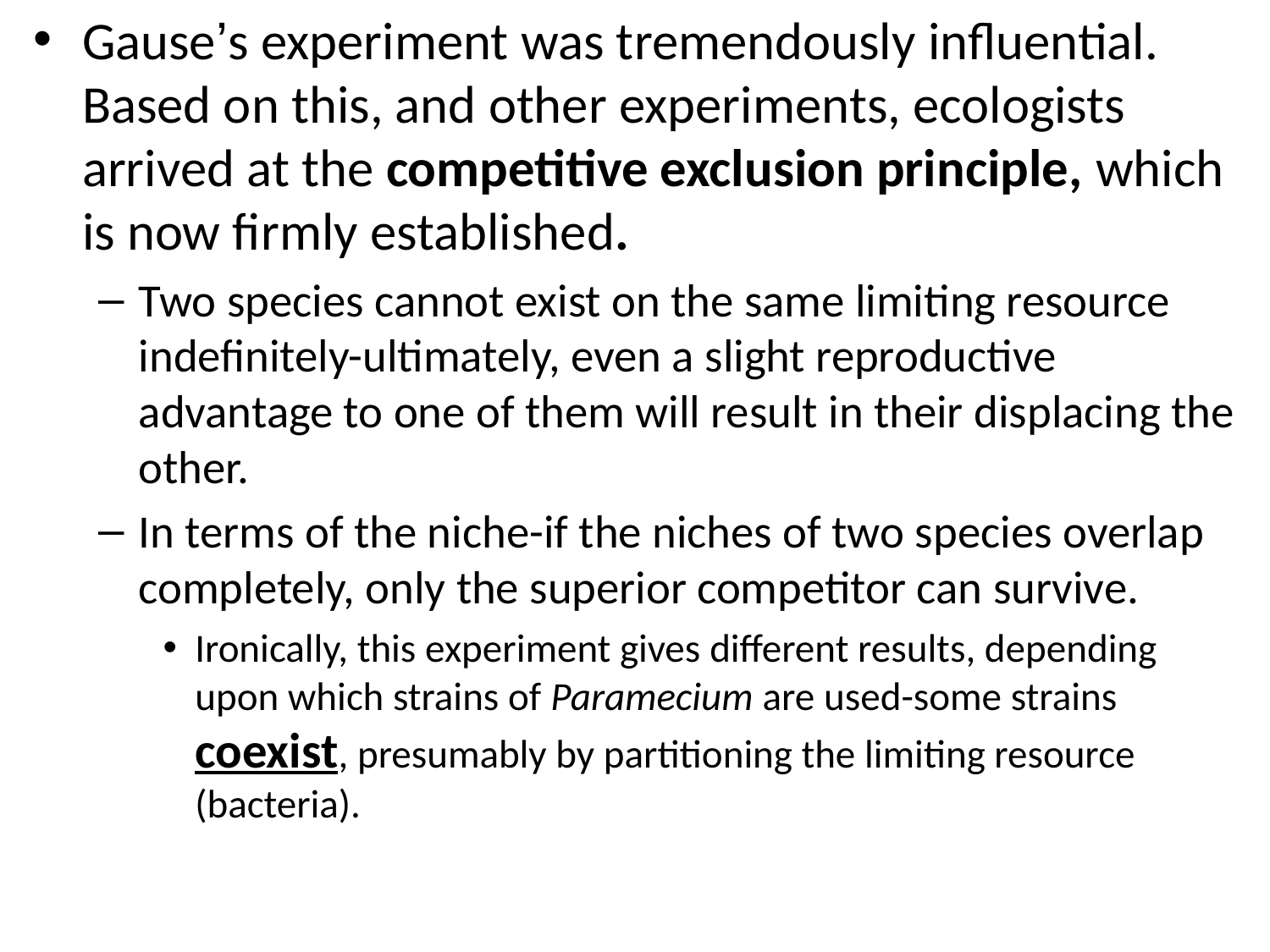

Gause’s experiment was tremendously influential.  Based on this, and other experiments, ecologists arrived at the competitive exclusion principle, which is now firmly established.
Two species cannot exist on the same limiting resource indefinitely-ultimately, even a slight reproductive advantage to one of them will result in their displacing the other.
In terms of the niche-if the niches of two species overlap completely, only the superior competitor can survive.
Ironically, this experiment gives different results, depending upon which strains of Paramecium are used-some strains coexist, presumably by partitioning the limiting resource (bacteria).